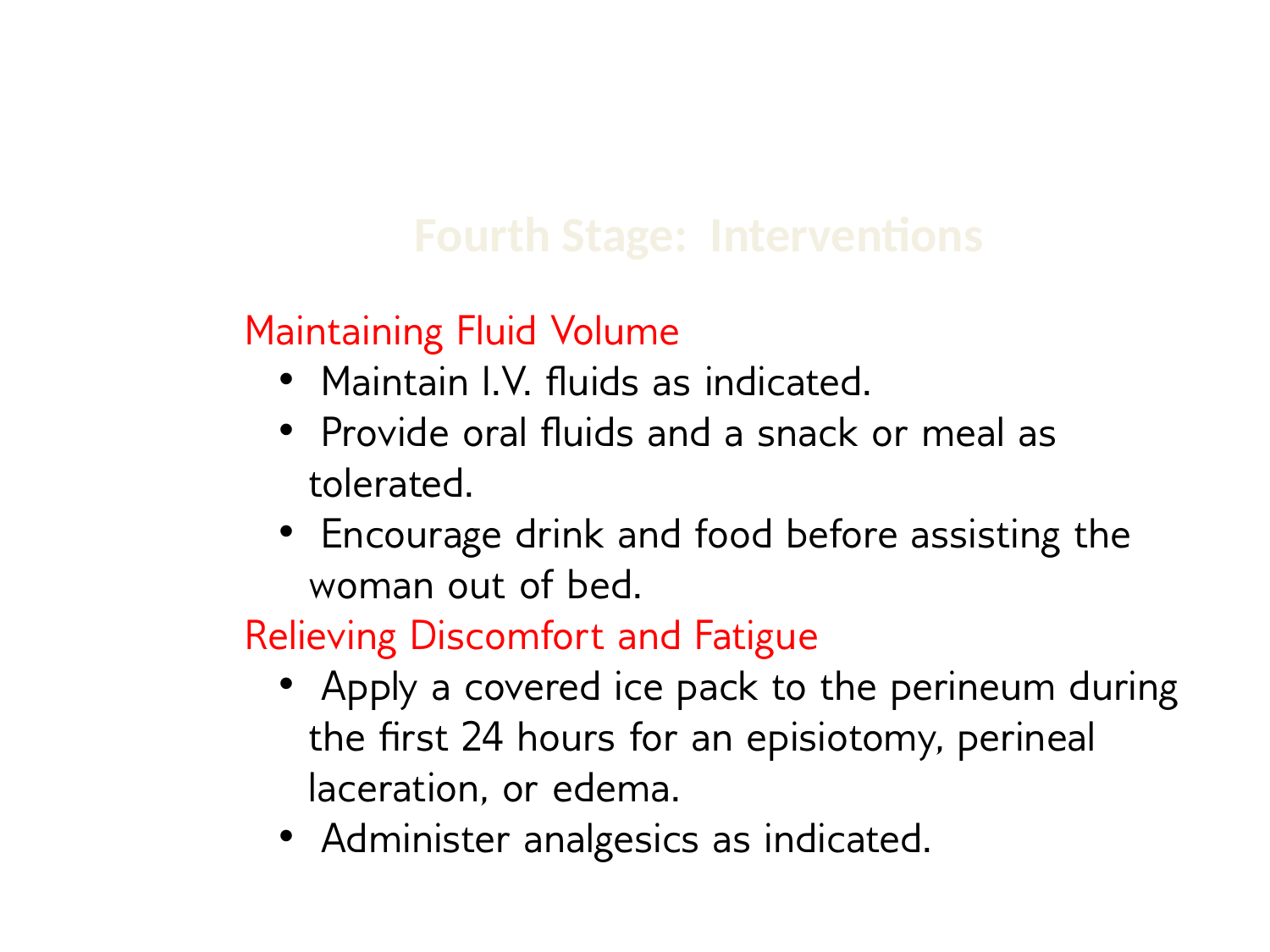

Fourth Stage:  Interventions

Maintaining Fluid Volume
 Maintain I.V. fluids as indicated.
 Provide oral fluids and a snack or meal as tolerated.
 Encourage drink and food before assisting the woman out of bed.
Relieving Discomfort and Fatigue
 Apply a covered ice pack to the perineum during the first 24 hours for an episiotomy, perineal laceration, or edema.
 Administer analgesics as indicated.